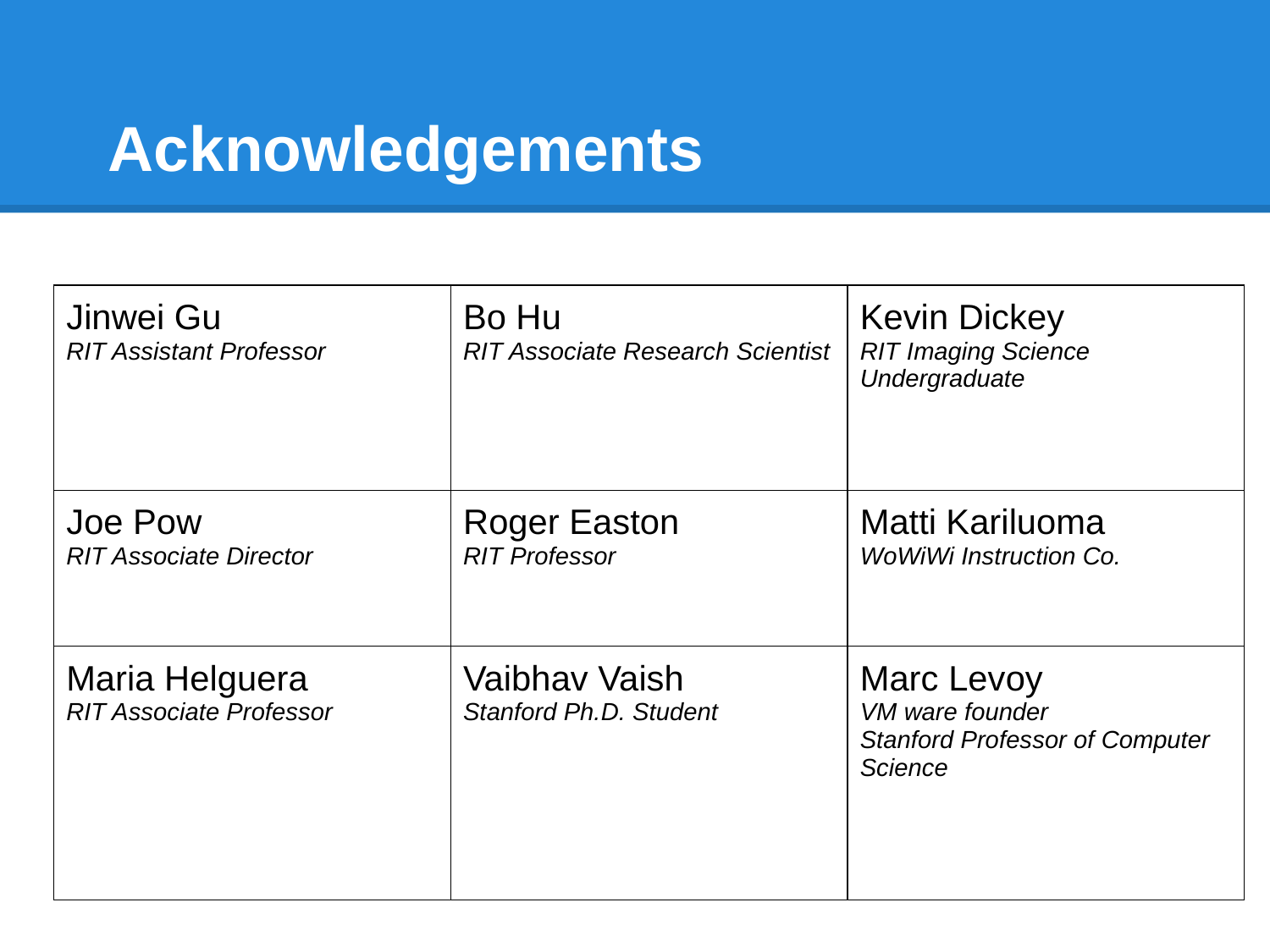

# Acknowledgements
| Jinwei Gu RIT Assistant Professor | Bo Hu RIT Associate Research Scientist | Kevin Dickey RIT Imaging Science Undergraduate |
| --- | --- | --- |
| Joe Pow RIT Associate Director | Roger Easton RIT Professor | Matti Kariluoma WoWiWi Instruction Co. |
| Maria Helguera RIT Associate Professor | Vaibhav Vaish Stanford Ph.D. Student | Marc Levoy VM ware founder Stanford Professor of Computer Science |